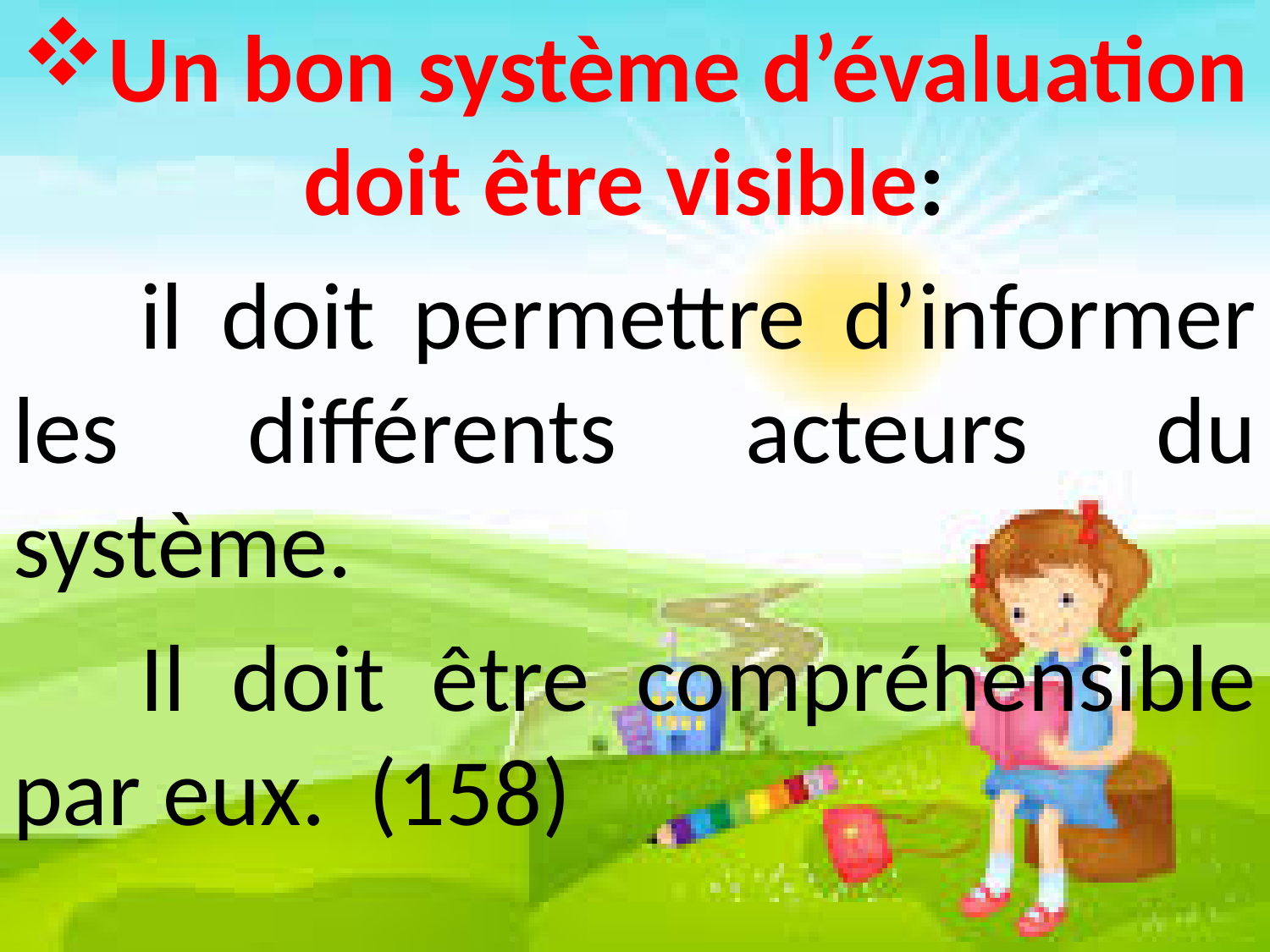

Un bon système d’évaluation doit être visible:
	il doit permettre d’informer les différents acteurs du système.
	Il doit être compréhensible par eux.  (158)